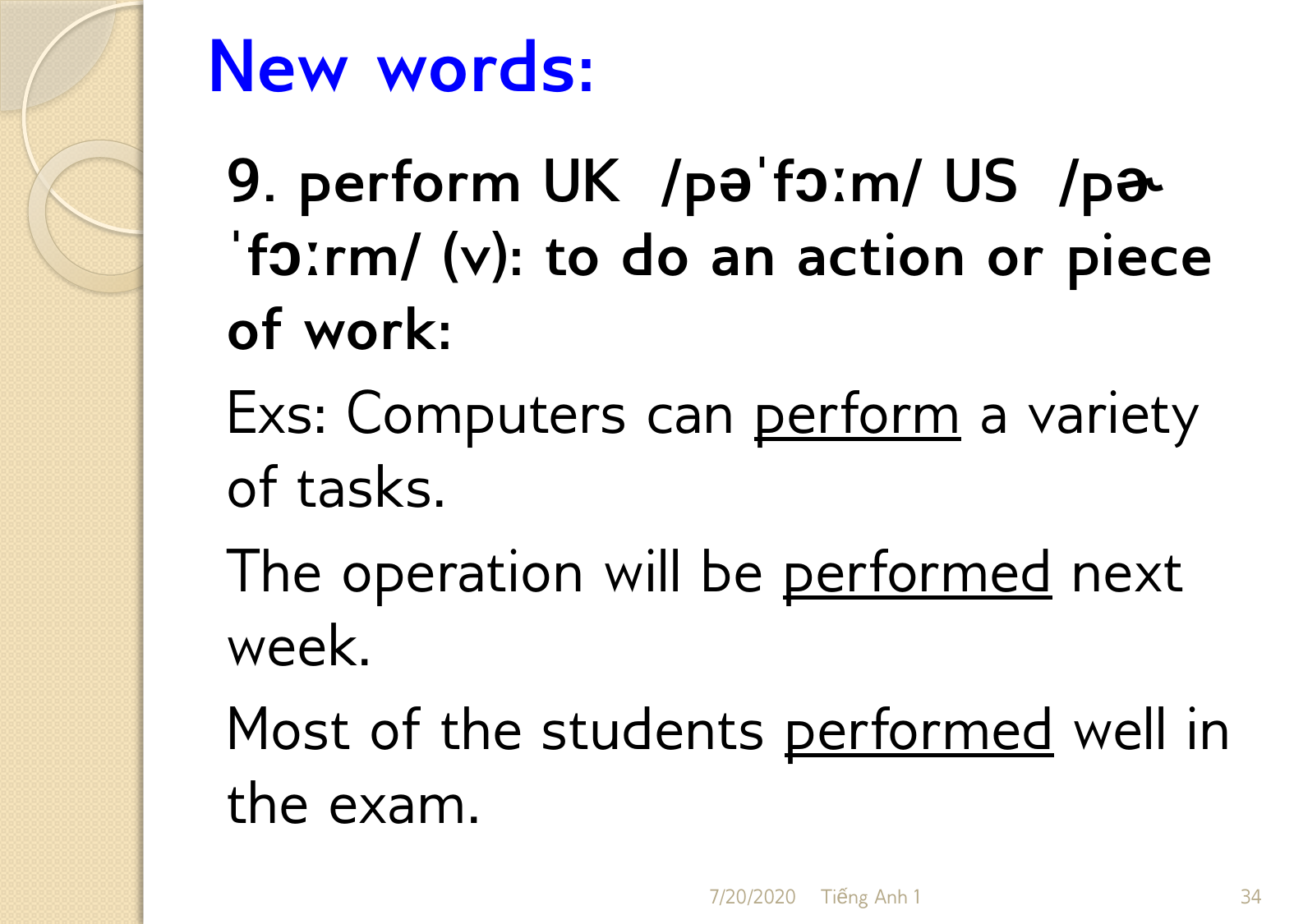

# New words:
9. perform UK  /pəˈfɔːm/ US  /pɚˈfɔːrm/ (v): to do an action or piece of work:
Exs: Computers can perform a variety of tasks.
The operation will be performed next week.
Most of the students performed well in the exam.
7/20/2020
Tiếng Anh 1
34